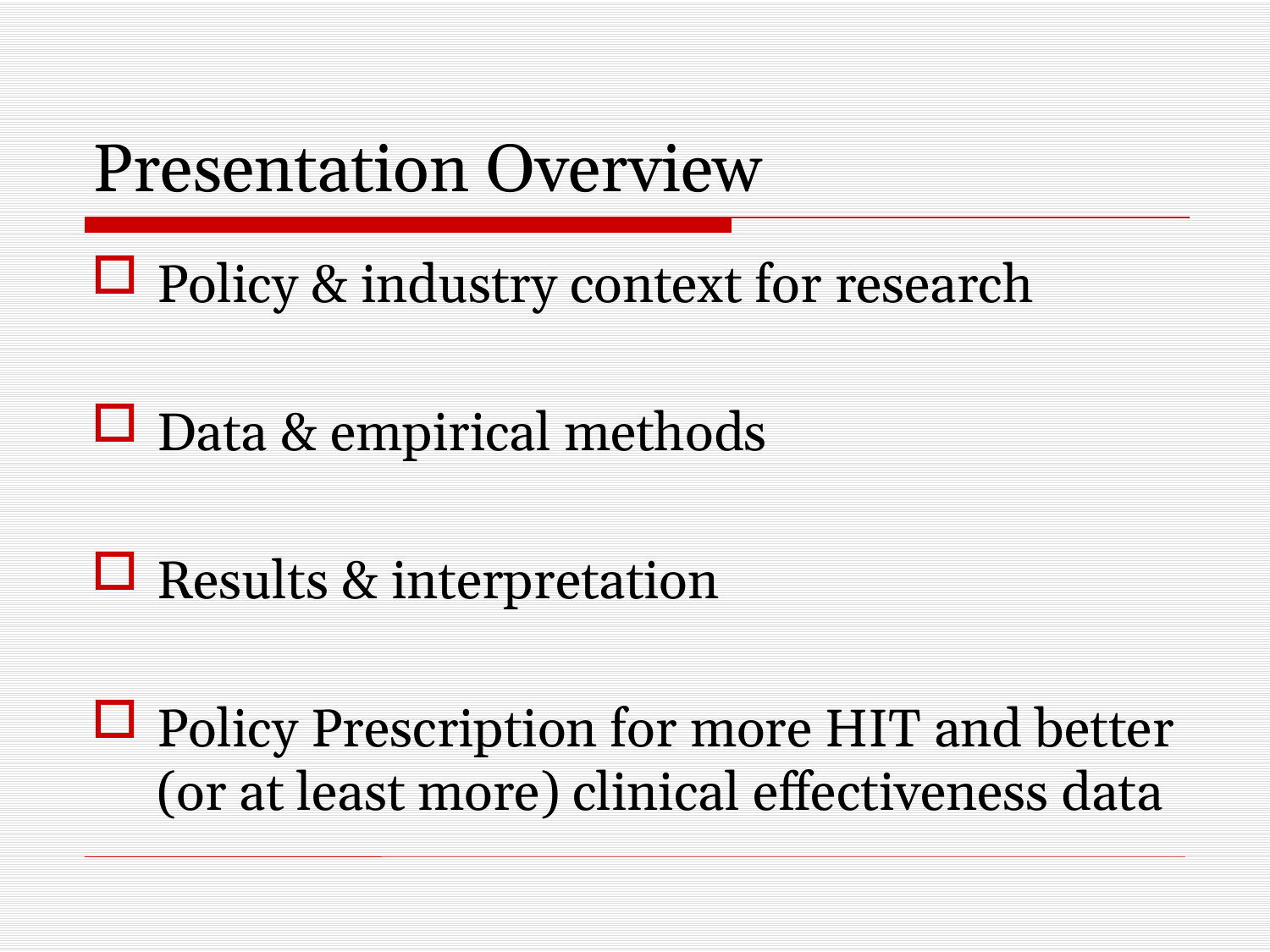

# Presentation Overview
Policy & industry context for research

Data & empirical methods

Results & interpretation

Policy Prescription for more HIT and better (or at least more) clinical effectiveness data